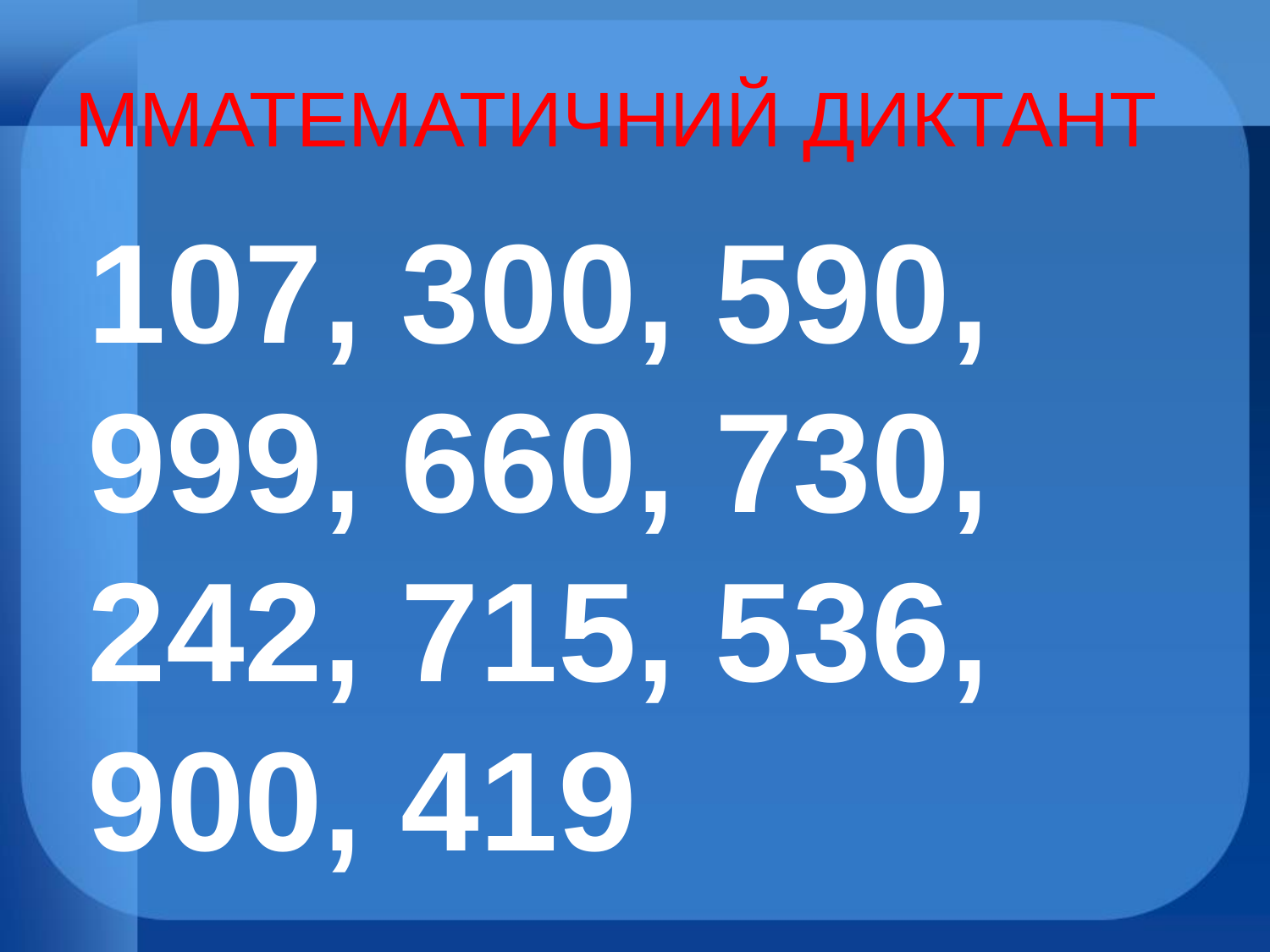

# ММАТЕМАТИЧНИЙ ДИКТАНТ
107, 300, 590, 999, 660, 730, 242, 715, 536, 900, 419